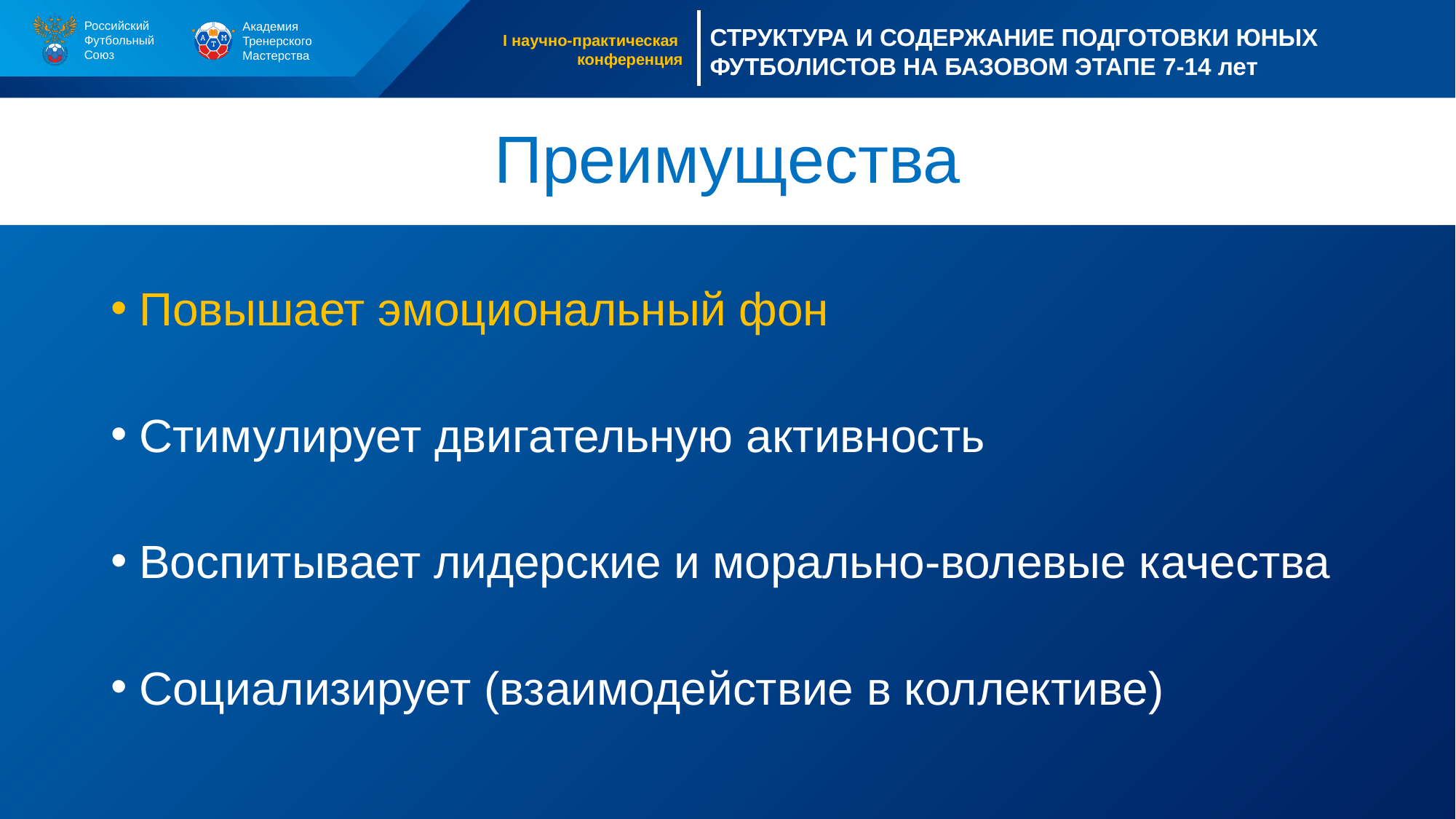

# Преимущества
Повышает эмоциональный фон
Стимулирует двигательную активность
Воспитывает лидерские и морально-волевые качества
Социализирует (взаимодействие в коллективе)